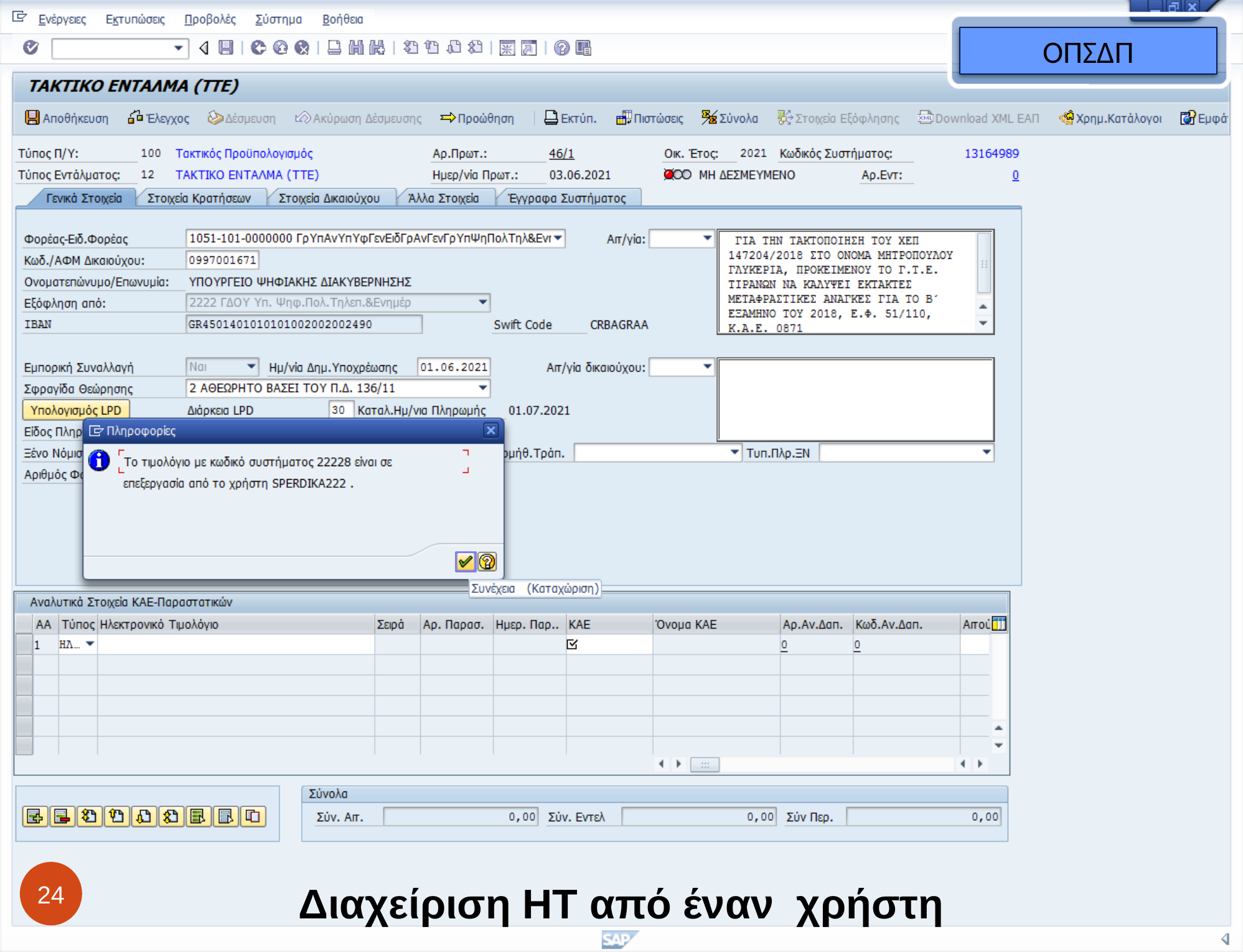

ΟΠΣΔΠ

24
Διαχείριση ΗΤ από έναν  χρήστη